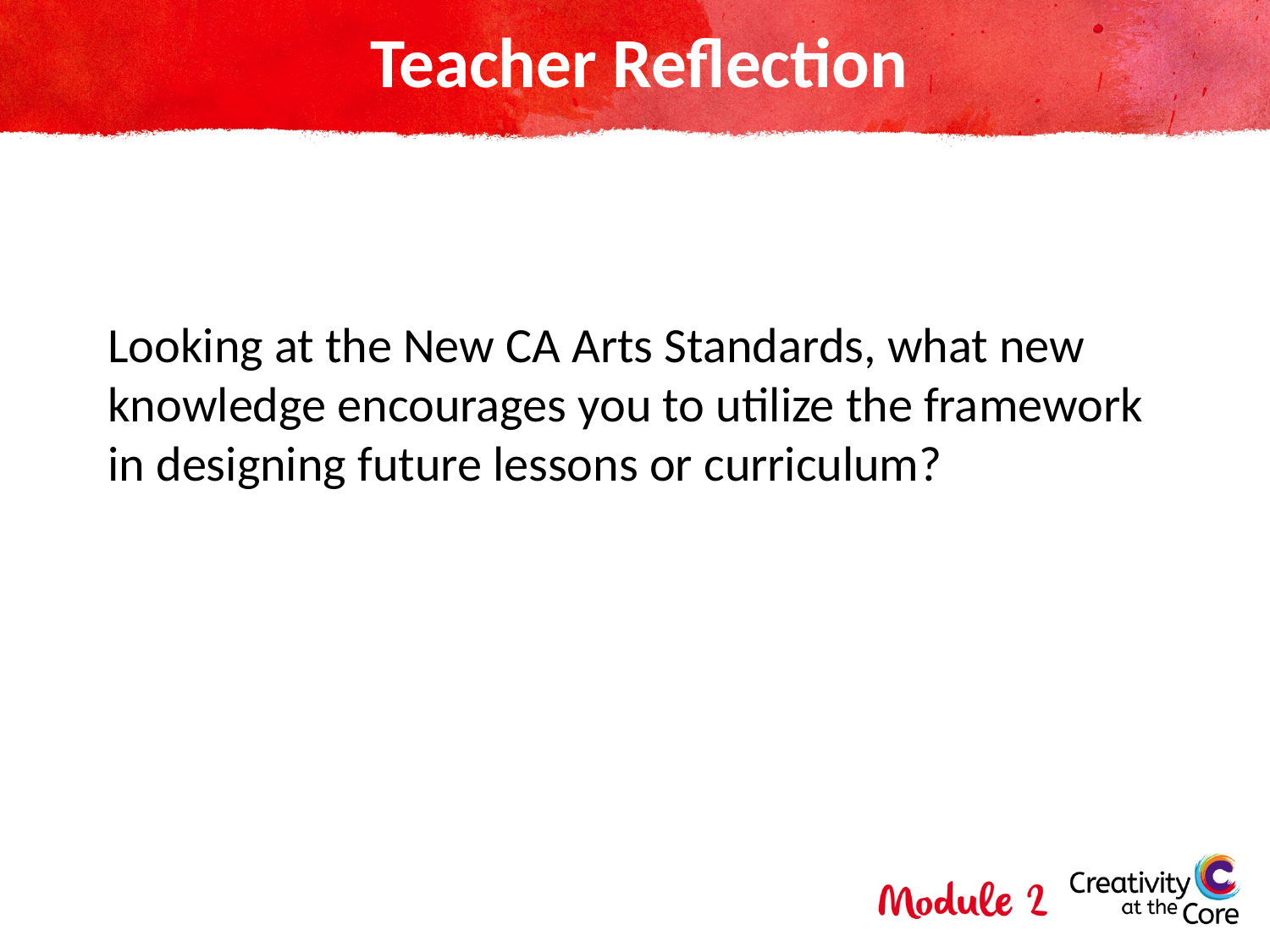

# Teacher Reflection

Looking at the New CA Arts Standards, what new knowledge encourages you to utilize the framework in designing future lessons or curriculum?